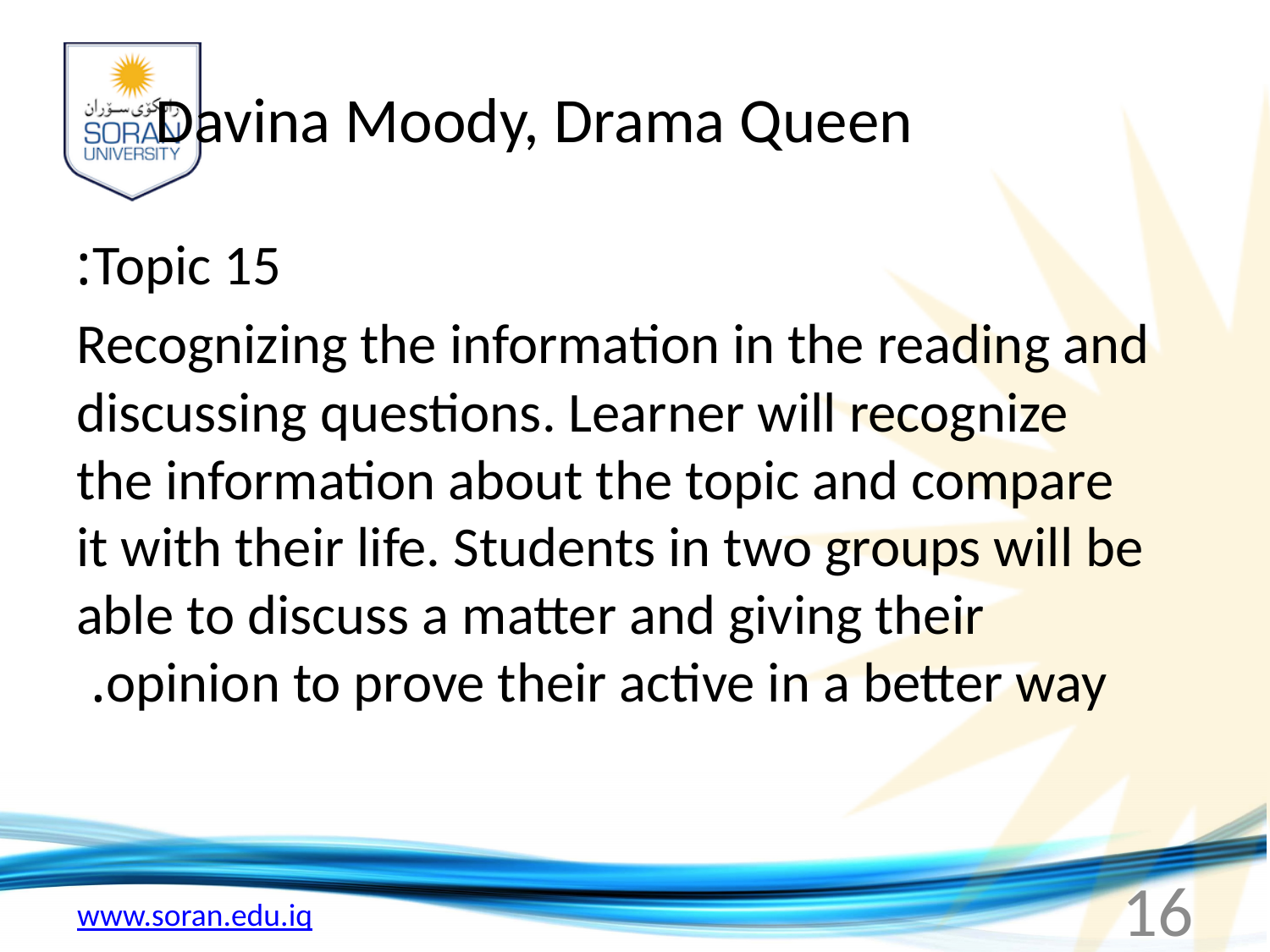

# Davina Moody, Drama Queen
Topic 15:
Recognizing the information in the reading and discussing questions. Learner will recognize the information about the topic and compare it with their life. Students in two groups will be able to discuss a matter and giving their opinion to prove their active in a better way.
16